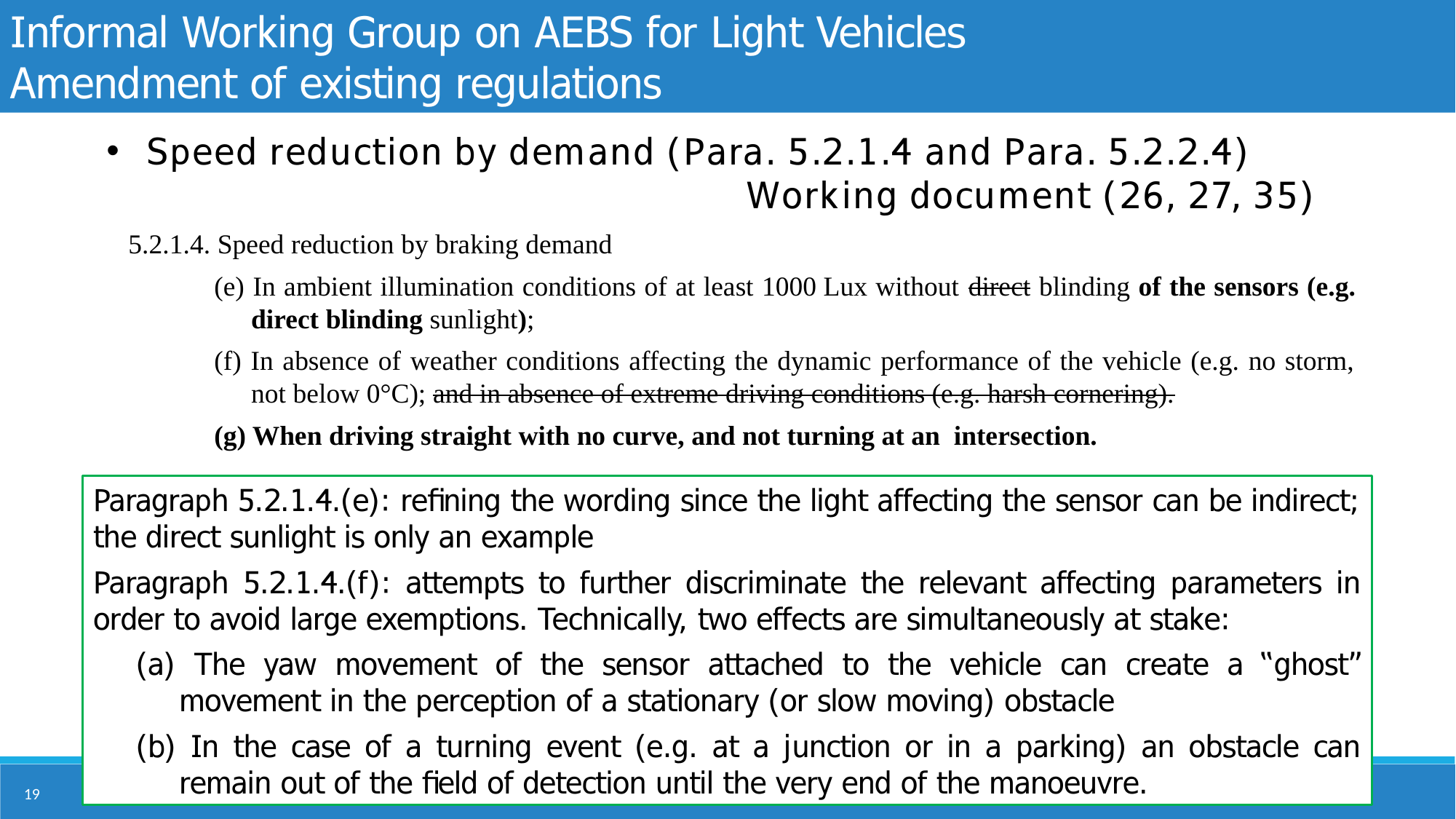

Informal Working Group on AEBS for Light Vehicles
Amendment of existing regulations
Speed reduction by demand (Para. 5.2.1.4 and Para. 5.2.2.4)
Working document (26, 27, 35)
5.2.1.4. Speed reduction by braking demand
(e) In ambient illumination conditions of at least 1000 Lux without direct blinding of the sensors (e.g. direct blinding sunlight);
(f) In absence of weather conditions affecting the dynamic performance of the vehicle (e.g. no storm, not below 0°C); and in absence of extreme driving conditions (e.g. harsh cornering).
(g) When driving straight with no curve, and not turning at an  intersection.
Paragraph 5.2.1.4.(e): refining the wording since the light affecting the sensor can be indirect; the direct sunlight is only an example
Paragraph 5.2.1.4.(f): attempts to further discriminate the relevant affecting parameters in order to avoid large exemptions. Technically, two effects are simultaneously at stake:
(a) The yaw movement of the sensor attached to the vehicle can create a “ghost” movement in the perception of a stationary (or slow moving) obstacle
(b) In the case of a turning event (e.g. at a junction or in a parking) an obstacle can remain out of the field of detection until the very end of the manoeuvre.
19